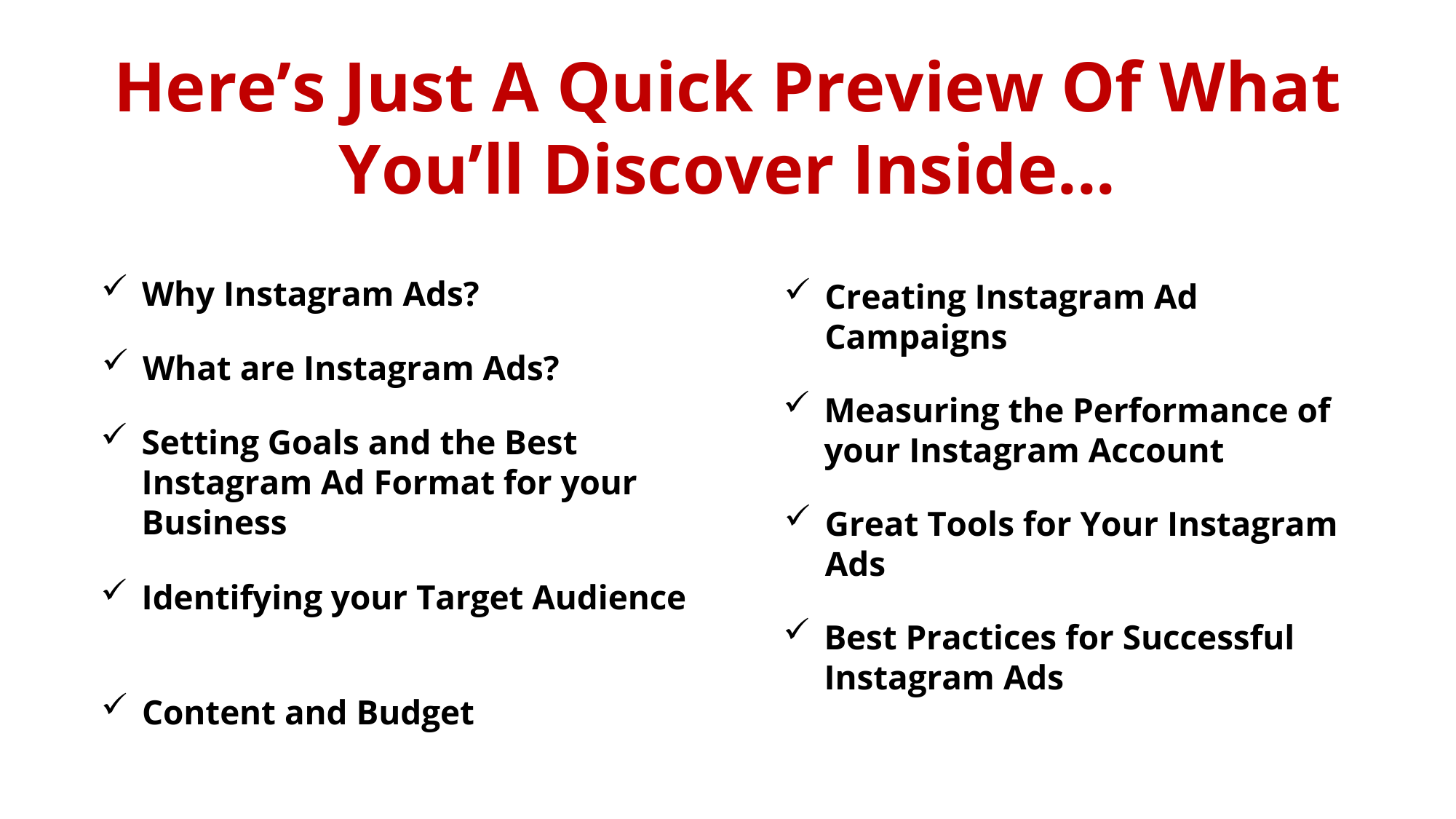

Here’s Just A Quick Preview Of What You’ll Discover Inside...
Why Instagram Ads?
Creating Instagram Ad Campaigns
What are Instagram Ads?
Measuring the Performance of your Instagram Account
Setting Goals and the Best Instagram Ad Format for your Business
Great Tools for Your Instagram Ads
Identifying your Target Audience
Best Practices for Successful Instagram Ads
Content and Budget